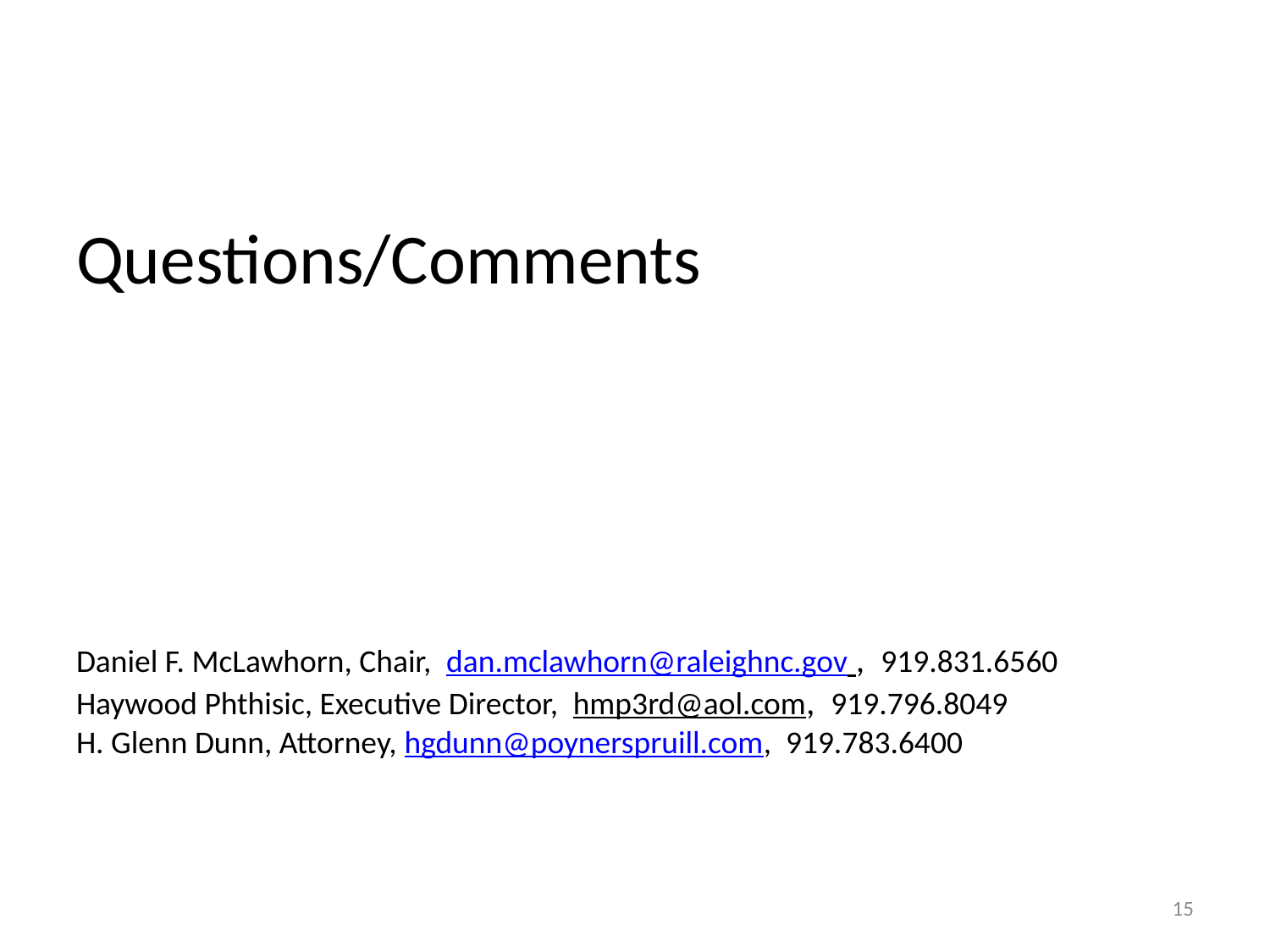

# Questions/Comments Daniel F. McLawhorn, Chair,  dan.mclawhorn@raleighnc.gov ,  919.831.6560 Haywood Phthisic, Executive Director,  hmp3rd@aol.com,  919.796.8049 H. Glenn Dunn, Attorney, hgdunn@poynerspruill.com,  919.783.6400
15